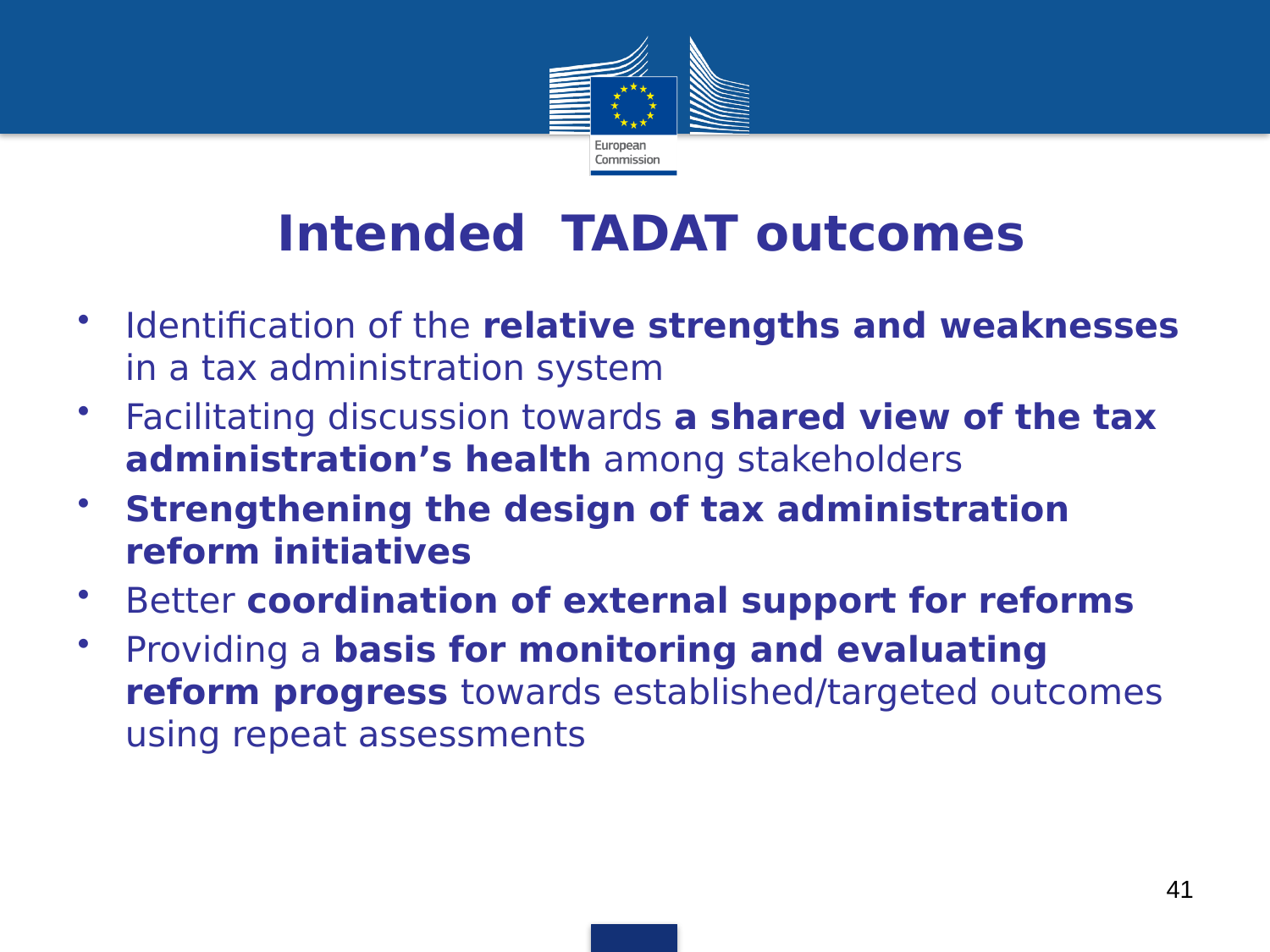

# Intended  TADAT outcomes
Identification of the relative strengths and weaknesses in a tax administration system
Facilitating discussion towards a shared view of the tax administration’s health among stakeholders
Strengthening the design of tax administration reform initiatives
Better coordination of external support for reforms
Providing a basis for monitoring and evaluating reform progress towards established/targeted outcomes using repeat assessments

41